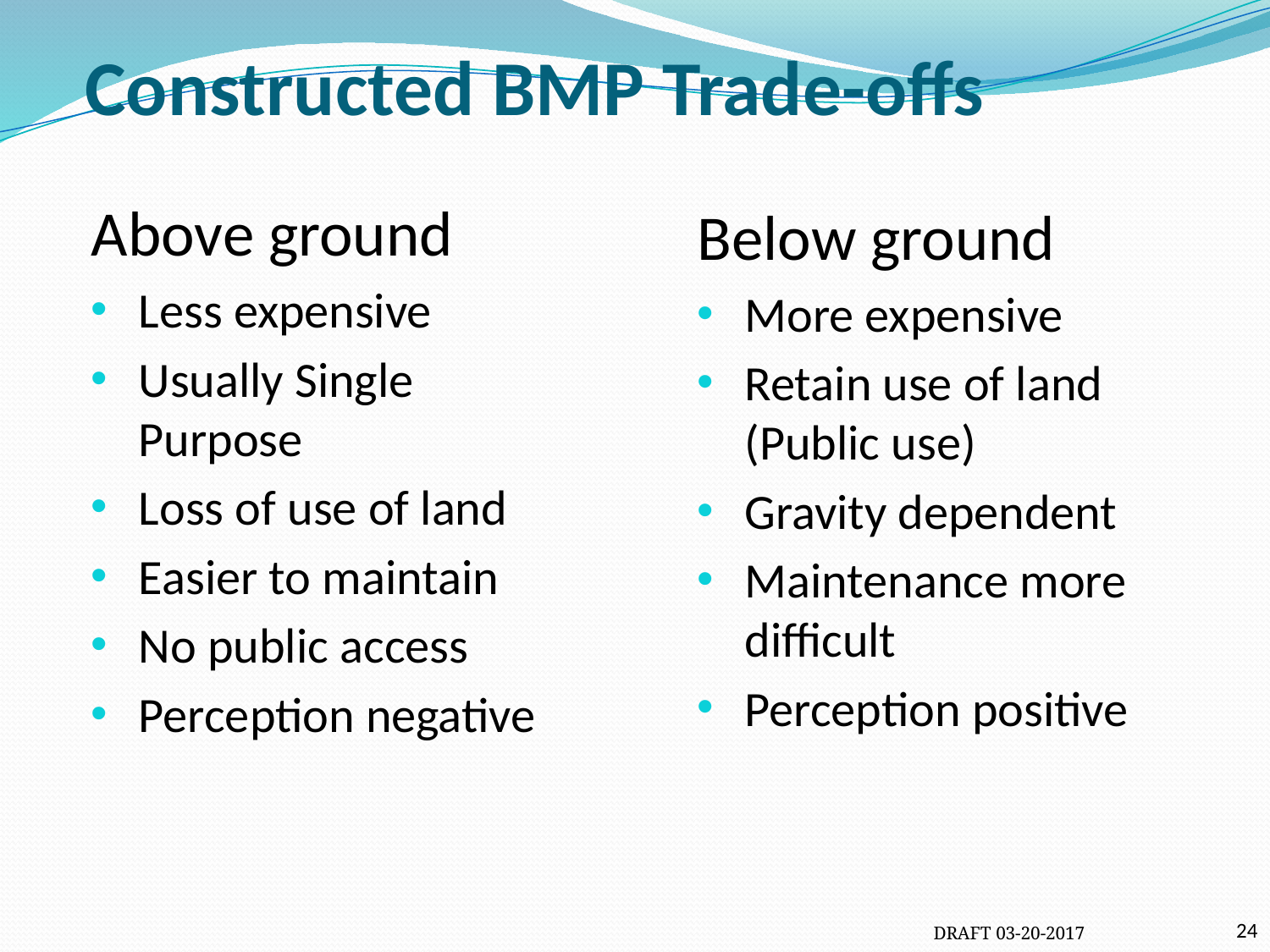

Constructed BMP Trade-offs
Above ground
Less expensive
Usually Single Purpose
Loss of use of land
Easier to maintain
No public access
Perception negative

Below ground
More expensive
Retain use of land (Public use)
Gravity dependent
Maintenance more difficult
Perception positive
24
DRAFT 03-20-2017